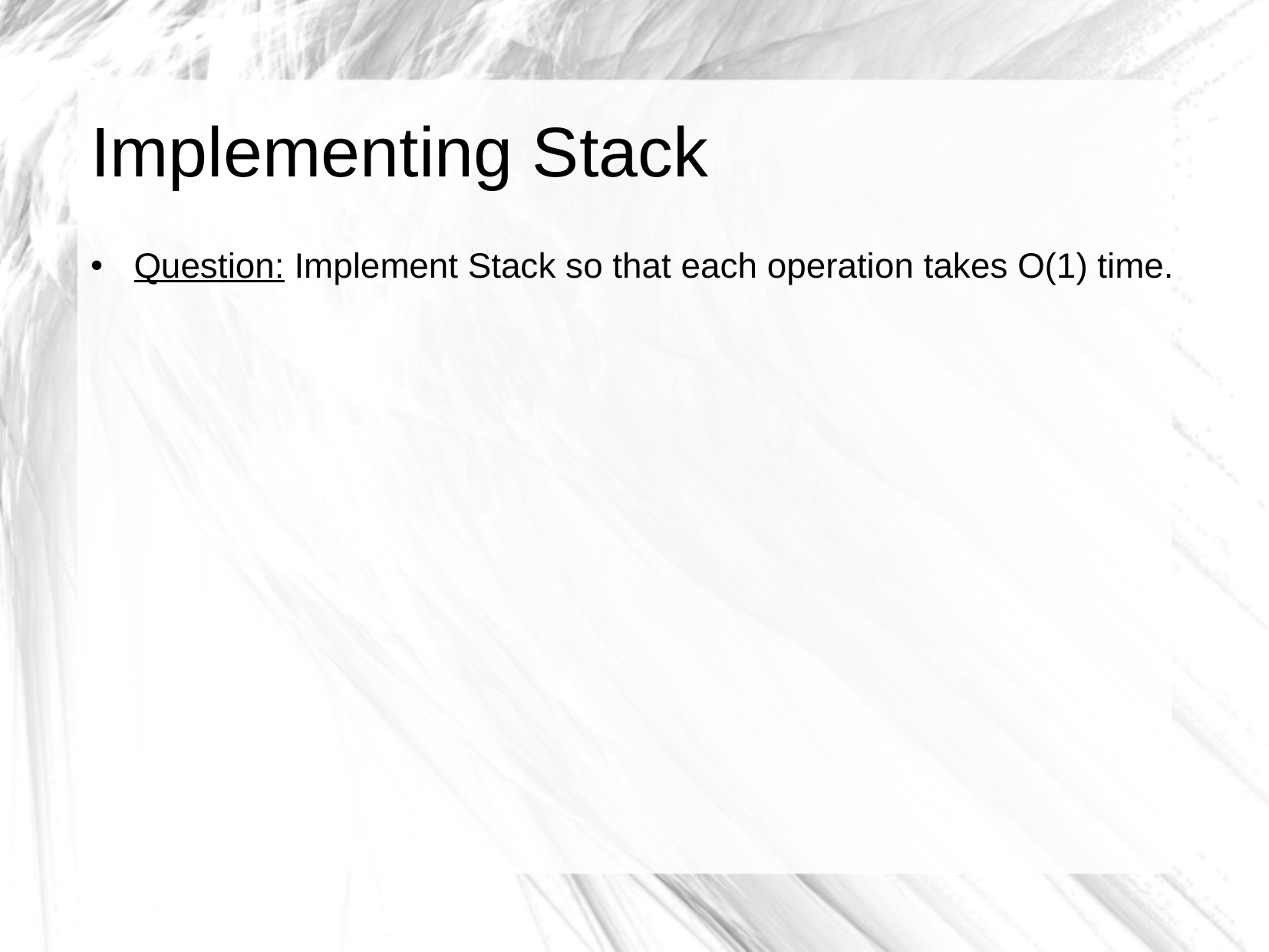

# Implementing Stack
Question: Implement Stack so that each operation takes O(1) time.